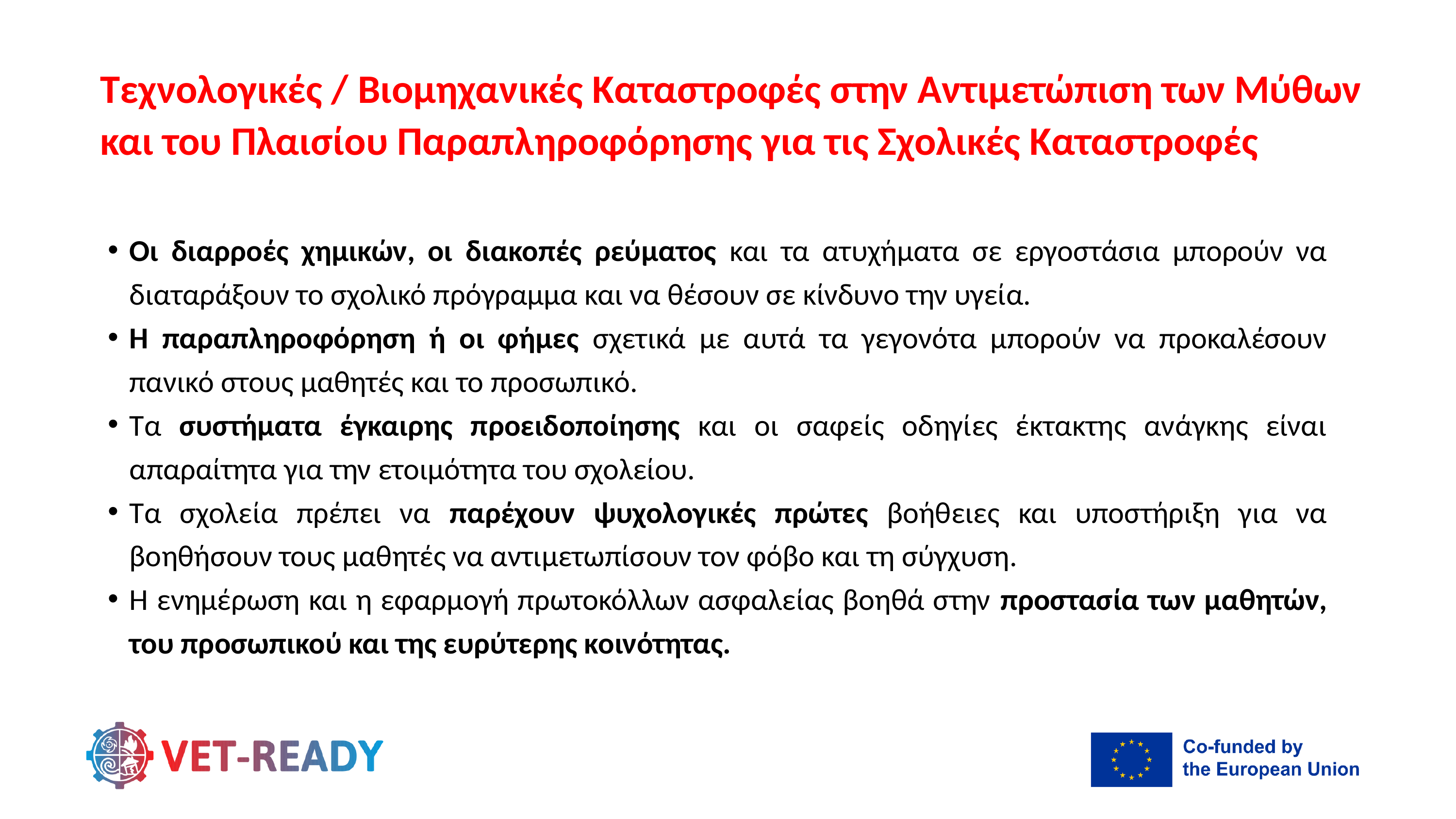

Τεχνολογικές / Βιομηχανικές Καταστροφές στην Αντιμετώπιση των Μύθων και του Πλαισίου Παραπληροφόρησης για τις Σχολικές Καταστροφές
Οι διαρροές χημικών, οι διακοπές ρεύματος και τα ατυχήματα σε εργοστάσια μπορούν να διαταράξουν το σχολικό πρόγραμμα και να θέσουν σε κίνδυνο την υγεία.
Η παραπληροφόρηση ή οι φήμες σχετικά με αυτά τα γεγονότα μπορούν να προκαλέσουν πανικό στους μαθητές και το προσωπικό.
Τα συστήματα έγκαιρης προειδοποίησης και οι σαφείς οδηγίες έκτακτης ανάγκης είναι απαραίτητα για την ετοιμότητα του σχολείου.
Τα σχολεία πρέπει να παρέχουν ψυχολογικές πρώτες βοήθειες και υποστήριξη για να βοηθήσουν τους μαθητές να αντιμετωπίσουν τον φόβο και τη σύγχυση.
Η ενημέρωση και η εφαρμογή πρωτοκόλλων ασφαλείας βοηθά στην προστασία των μαθητών, του προσωπικού και της ευρύτερης κοινότητας.